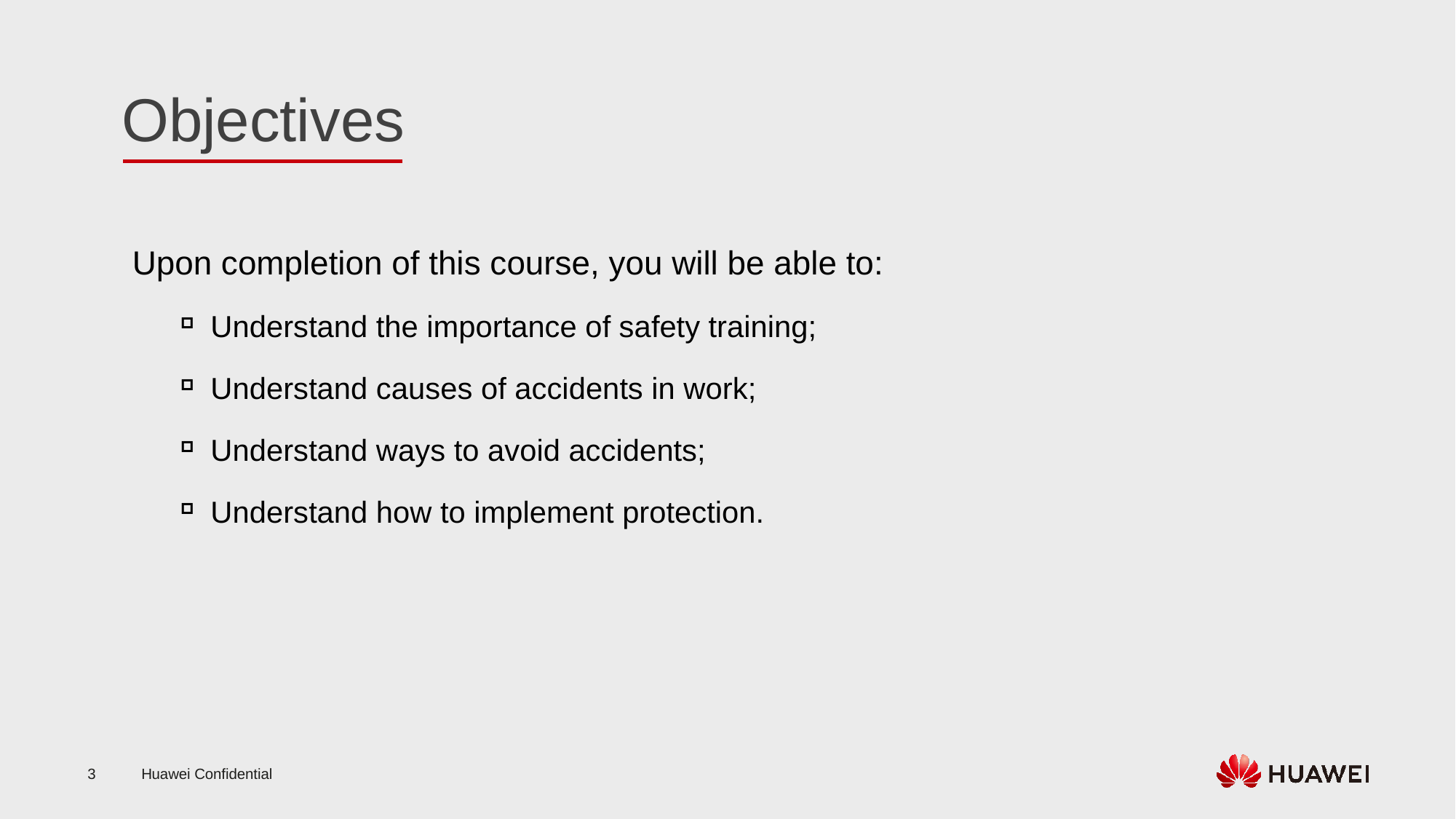

Upon completion of this course, you will be able to:
Understand the importance of safety training;
Understand causes of accidents in work;
Understand ways to avoid accidents;
Understand how to implement protection.